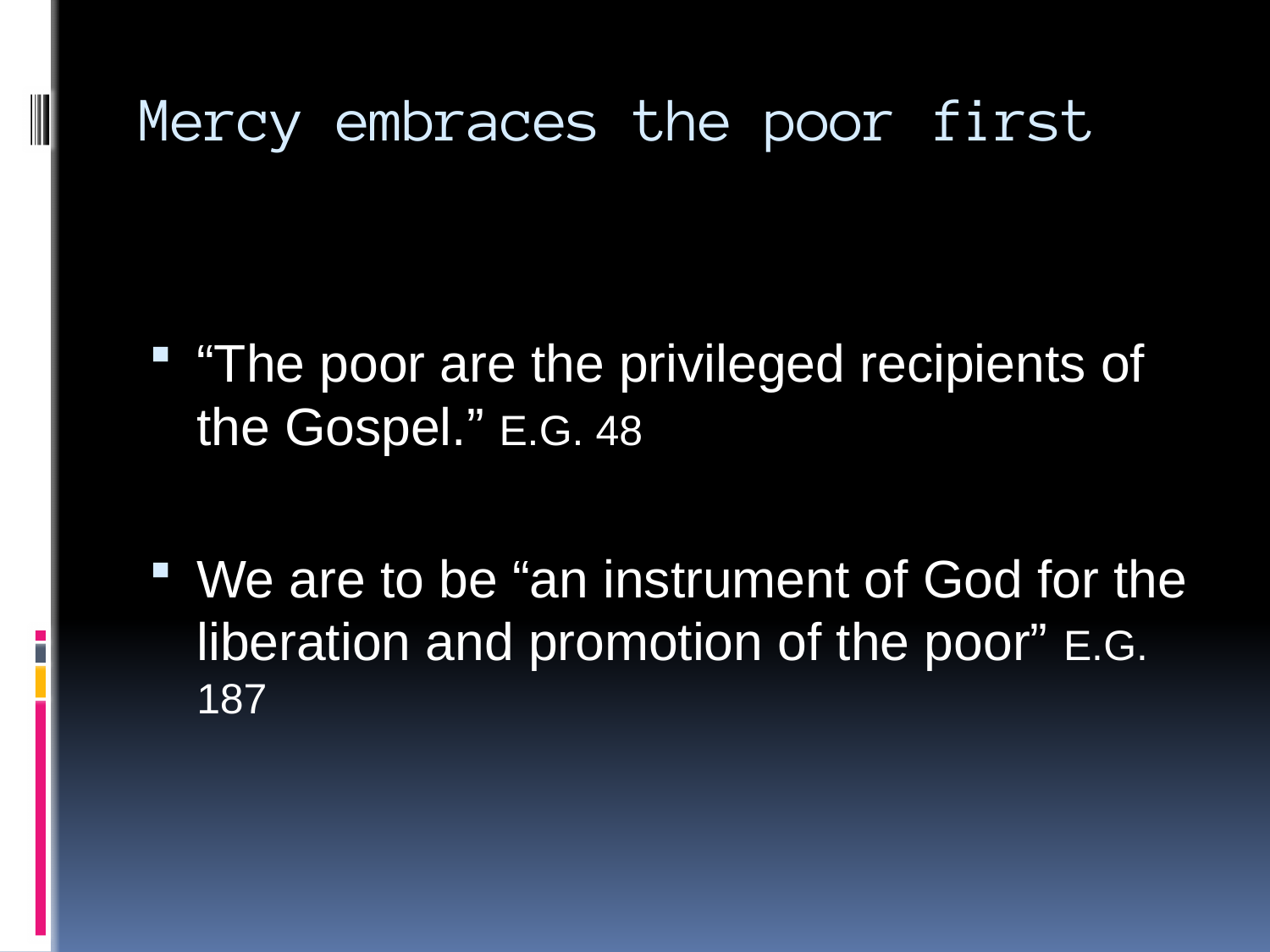

# Mercy embraces the poor first

“The poor are the privileged recipients of the Gospel.” E.G. 48

We are to be “an instrument of God for the liberation and promotion of the poor” E.G. 187